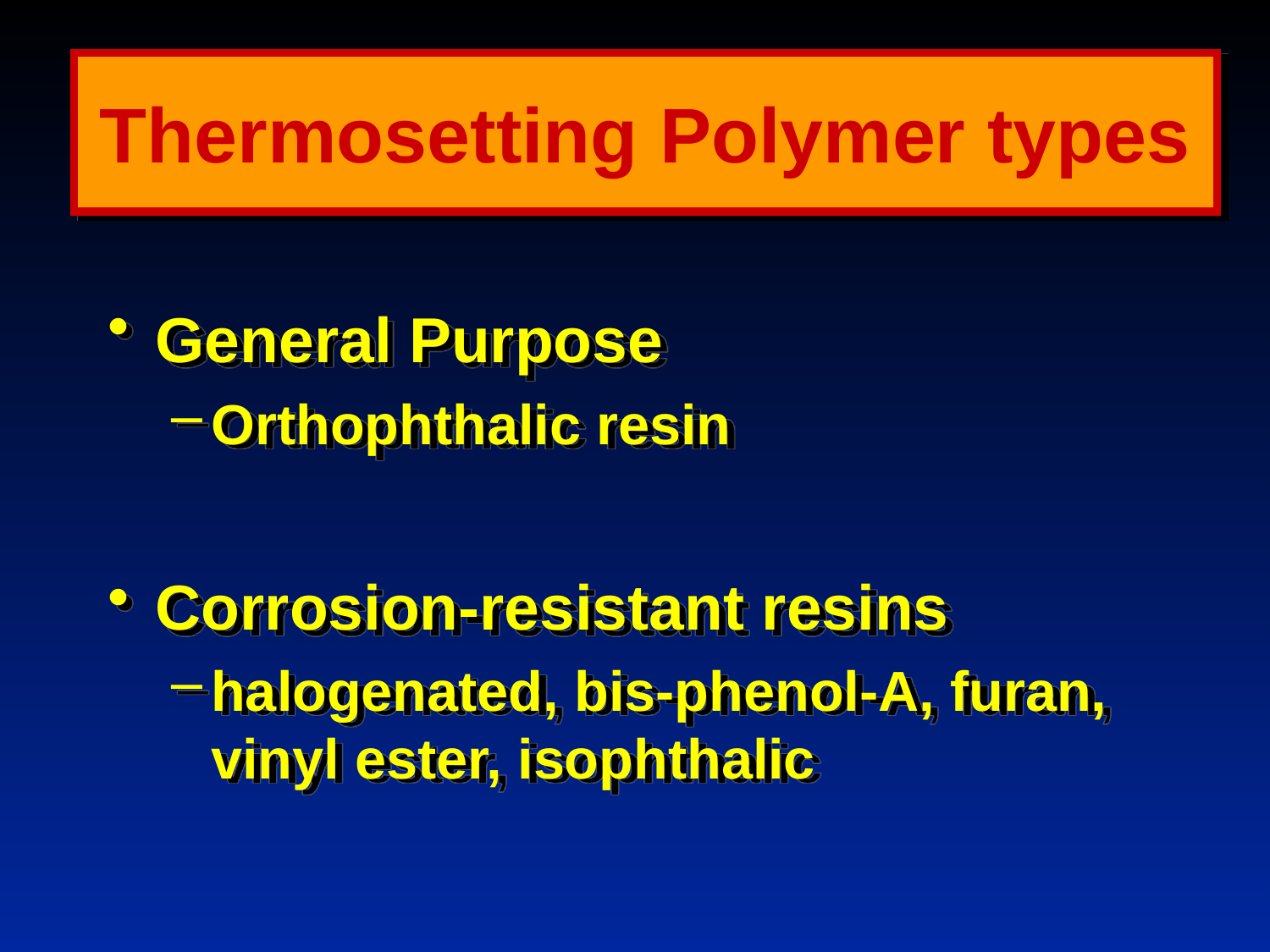

# Thermosetting Polymer types
General Purpose
Orthophthalic resin

Corrosion-resistant resins
halogenated, bis-phenol-A, furan, vinyl ester, isophthalic